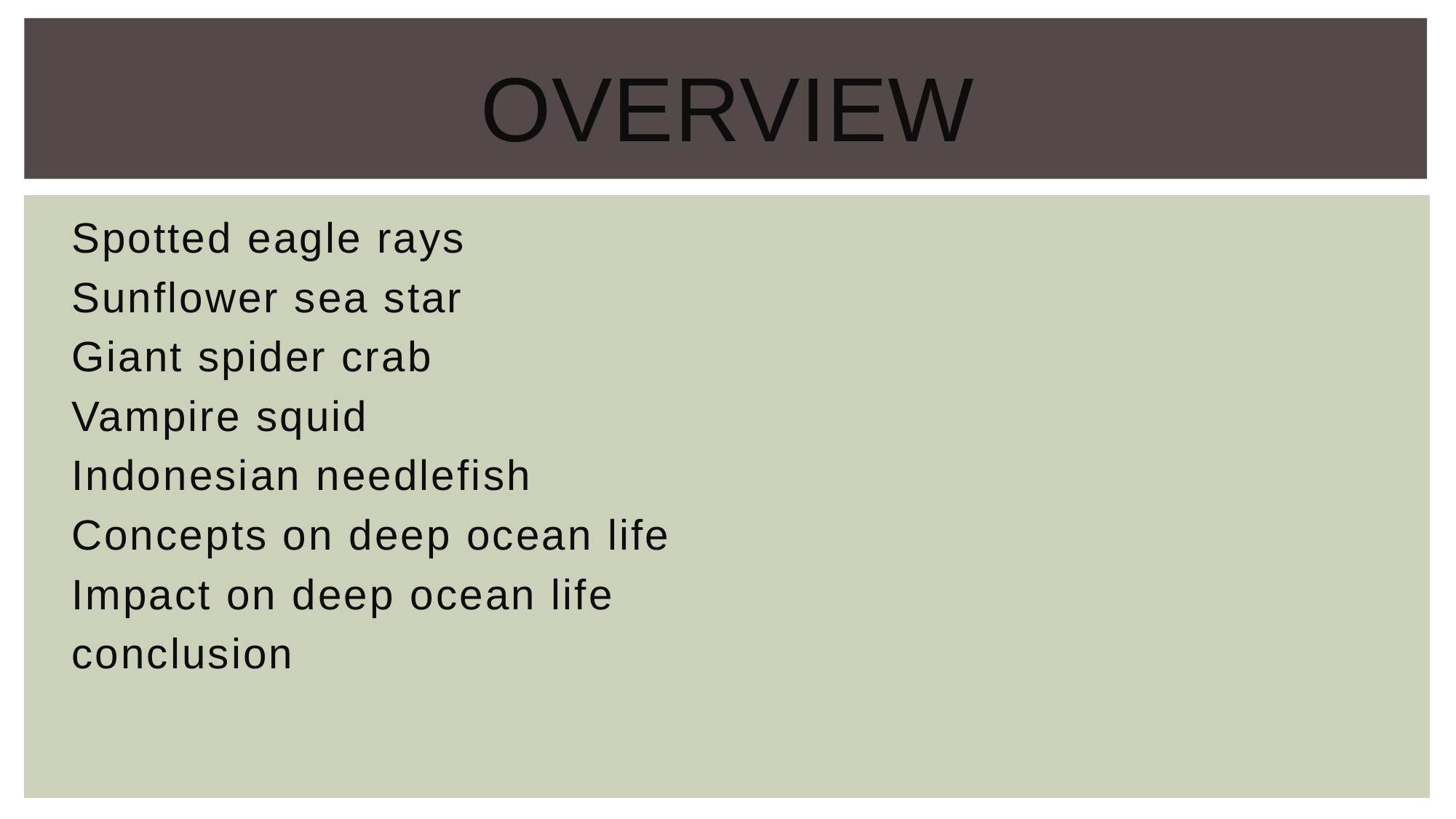

# Overview
Spotted eagle rays
Sunflower sea star
Giant spider crab
Vampire squid
Indonesian needlefish
Concepts on deep ocean life
Impact on deep ocean life
conclusion